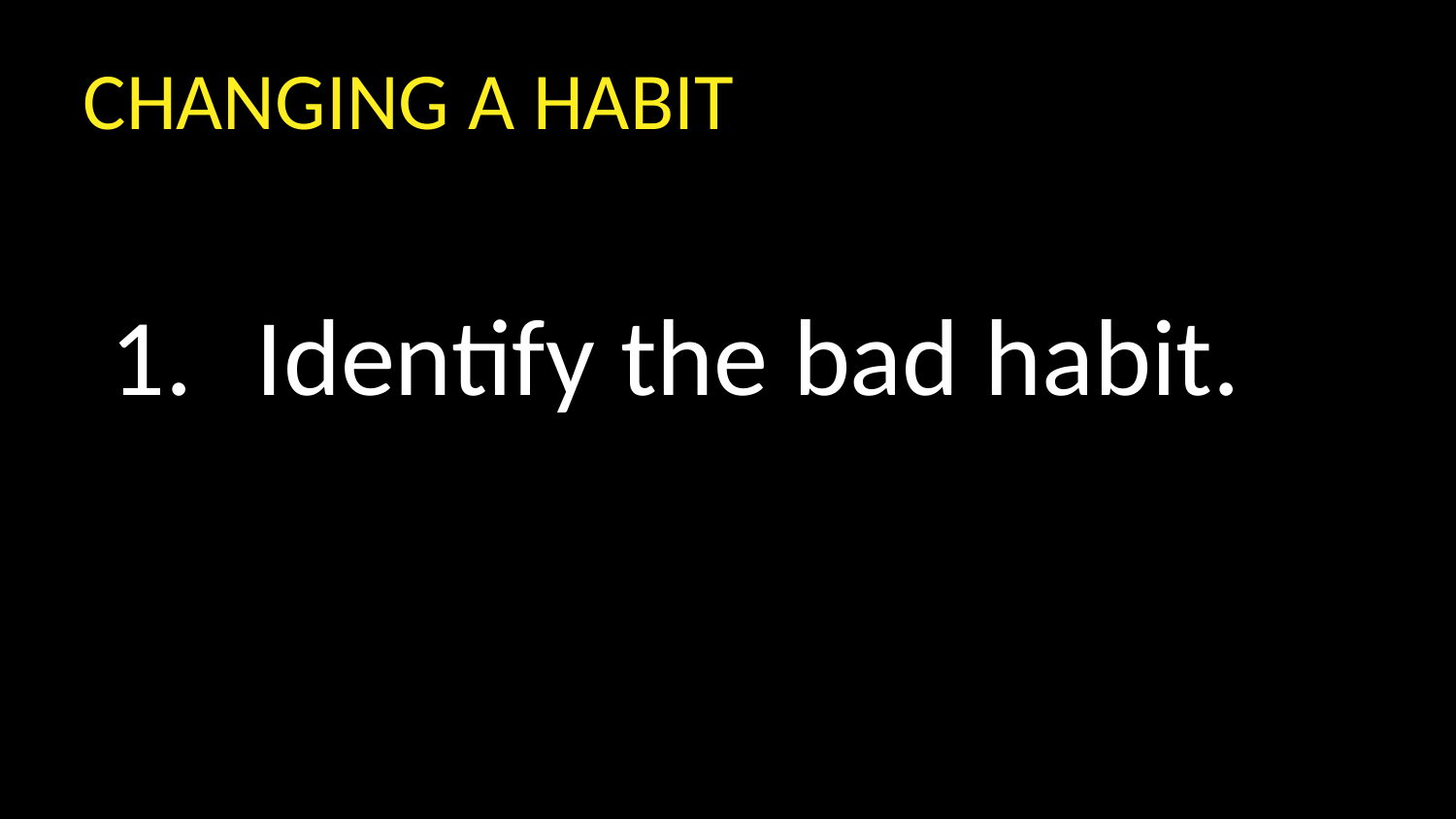

CHANGING A HABIT
Identify the bad habit.